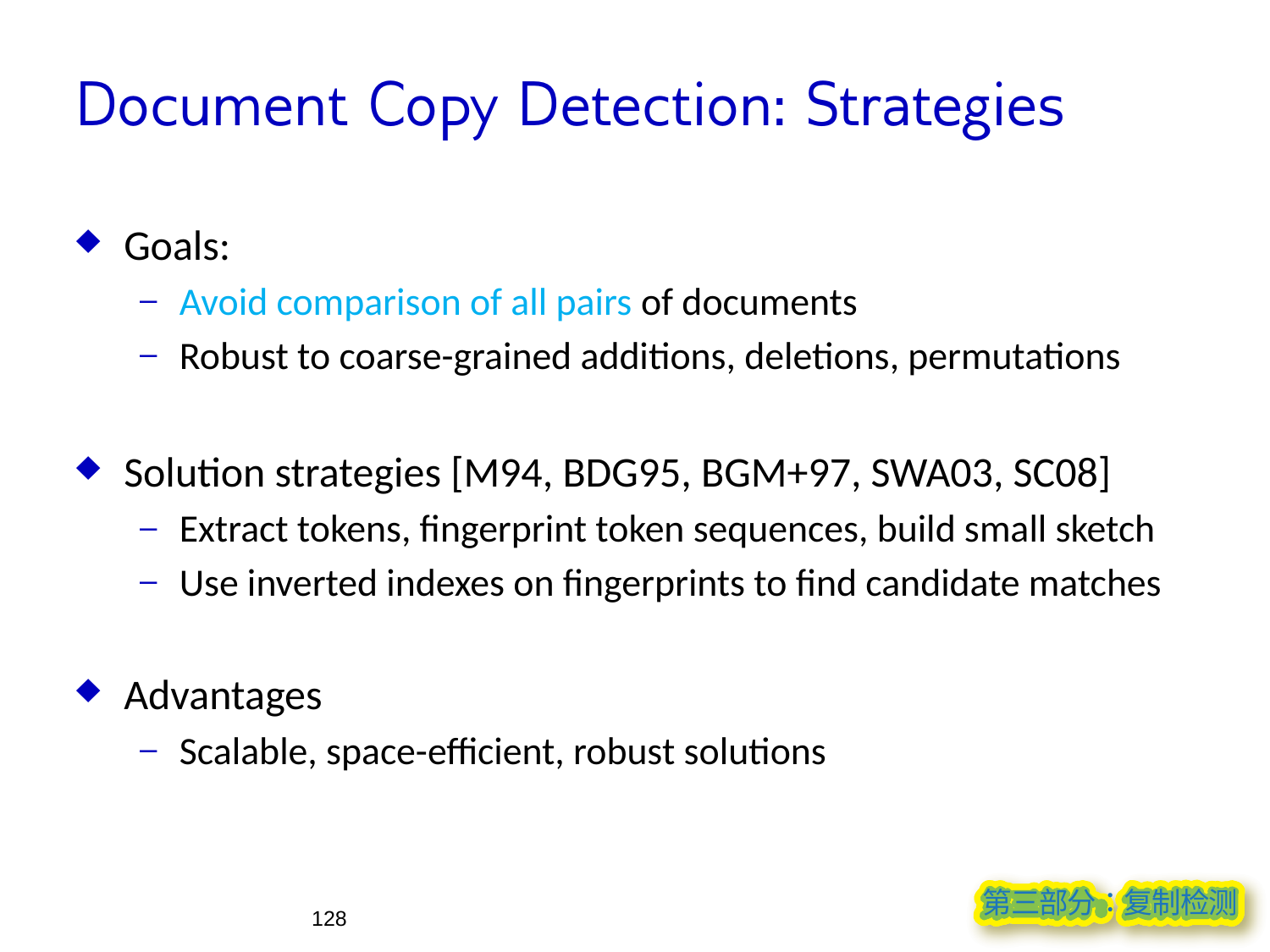

# Document Copy Detection: Strategies
Goals:
Avoid comparison of all pairs of documents
Robust to coarse-grained additions, deletions, permutations

Solution strategies [M94, BDG95, BGM+97, SWA03, SC08]
Extract tokens, fingerprint token sequences, build small sketch
Use inverted indexes on fingerprints to find candidate matches

Advantages
Scalable, space-efficient, robust solutions
128